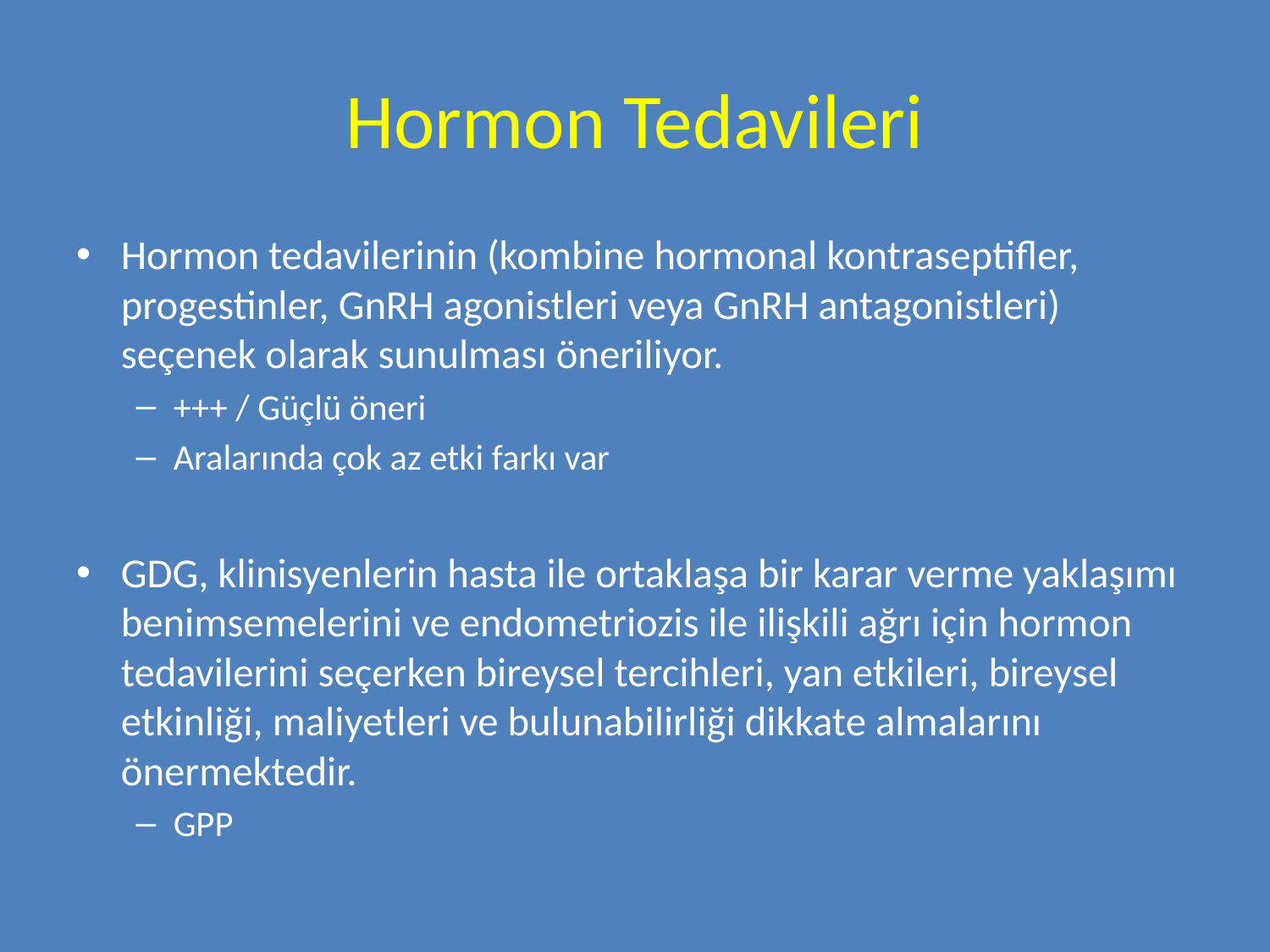

# Hormon Tedavileri
Hormon tedavilerinin (kombine hormonal kontraseptifler, progestinler, GnRH agonistleri veya GnRH antagonistleri) seçenek olarak sunulması öneriliyor.
+++ / Güçlü öneri
Aralarında çok az etki farkı var

GDG, klinisyenlerin hasta ile ortaklaşa bir karar verme yaklaşımı benimsemelerini ve endometriozis ile ilişkili ağrı için hormon tedavilerini seçerken bireysel tercihleri, yan etkileri, bireysel etkinliği, maliyetleri ve bulunabilirliği dikkate almalarını önermektedir.
GPP